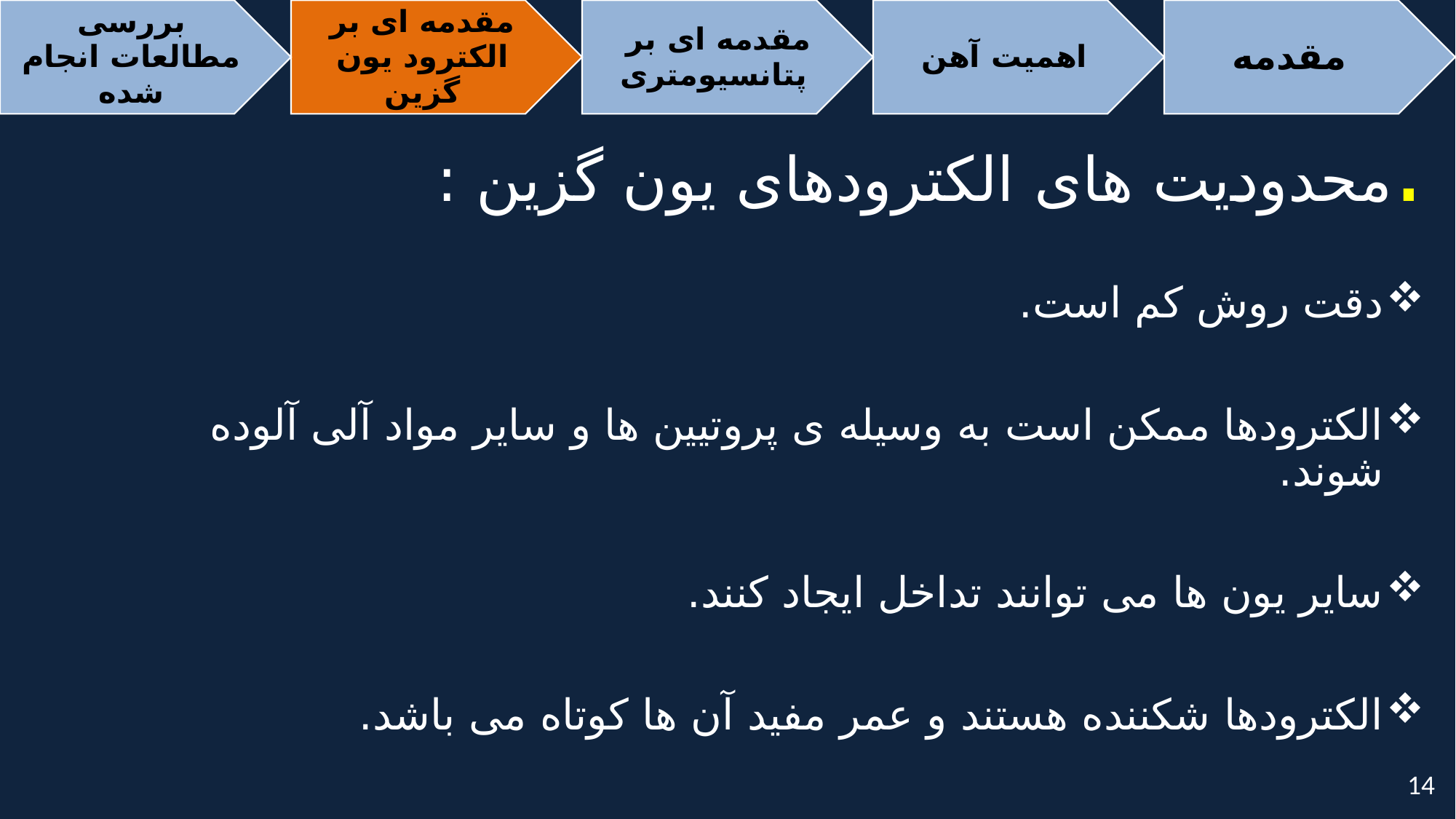

مقدمه
اهمیت آهن
مقدمه ای بر الکترود یون گزین
بررسی مطالعات انجام شده
مقدمه ای بر  پتانسیومتری
# .محدودیت های الکترودهای یون گزین :
دقت روش کم است.

الکترودها ممکن است به وسیله ی پروتیین ها و سایر مواد آلی آلوده شوند.

سایر یون ها می توانند تداخل ایجاد کنند.

الکترودها شکننده هستند و عمر مفید آن ها کوتاه می باشد.

14